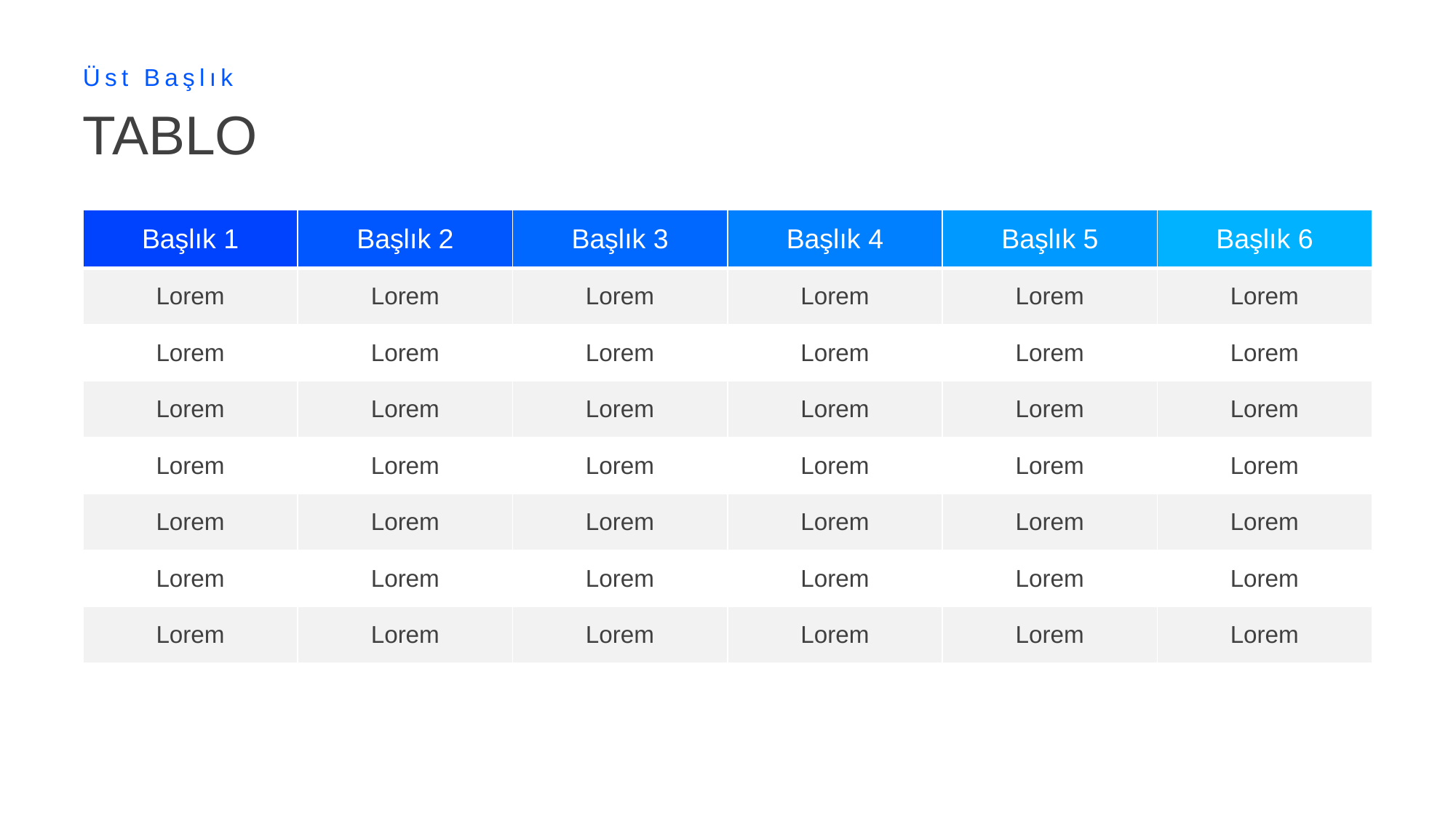

Üst Başlık
# TABLO
| Başlık 1 | Başlık 2 | Başlık 3 | Başlık 4 | Başlık 5 | Başlık 6 |
| --- | --- | --- | --- | --- | --- |
| Lorem | Lorem | Lorem | Lorem | Lorem | Lorem |
| Lorem | Lorem | Lorem | Lorem | Lorem | Lorem |
| Lorem | Lorem | Lorem | Lorem | Lorem | Lorem |
| Lorem | Lorem | Lorem | Lorem | Lorem | Lorem |
| Lorem | Lorem | Lorem | Lorem | Lorem | Lorem |
| Lorem | Lorem | Lorem | Lorem | Lorem | Lorem |
| Lorem | Lorem | Lorem | Lorem | Lorem | Lorem |